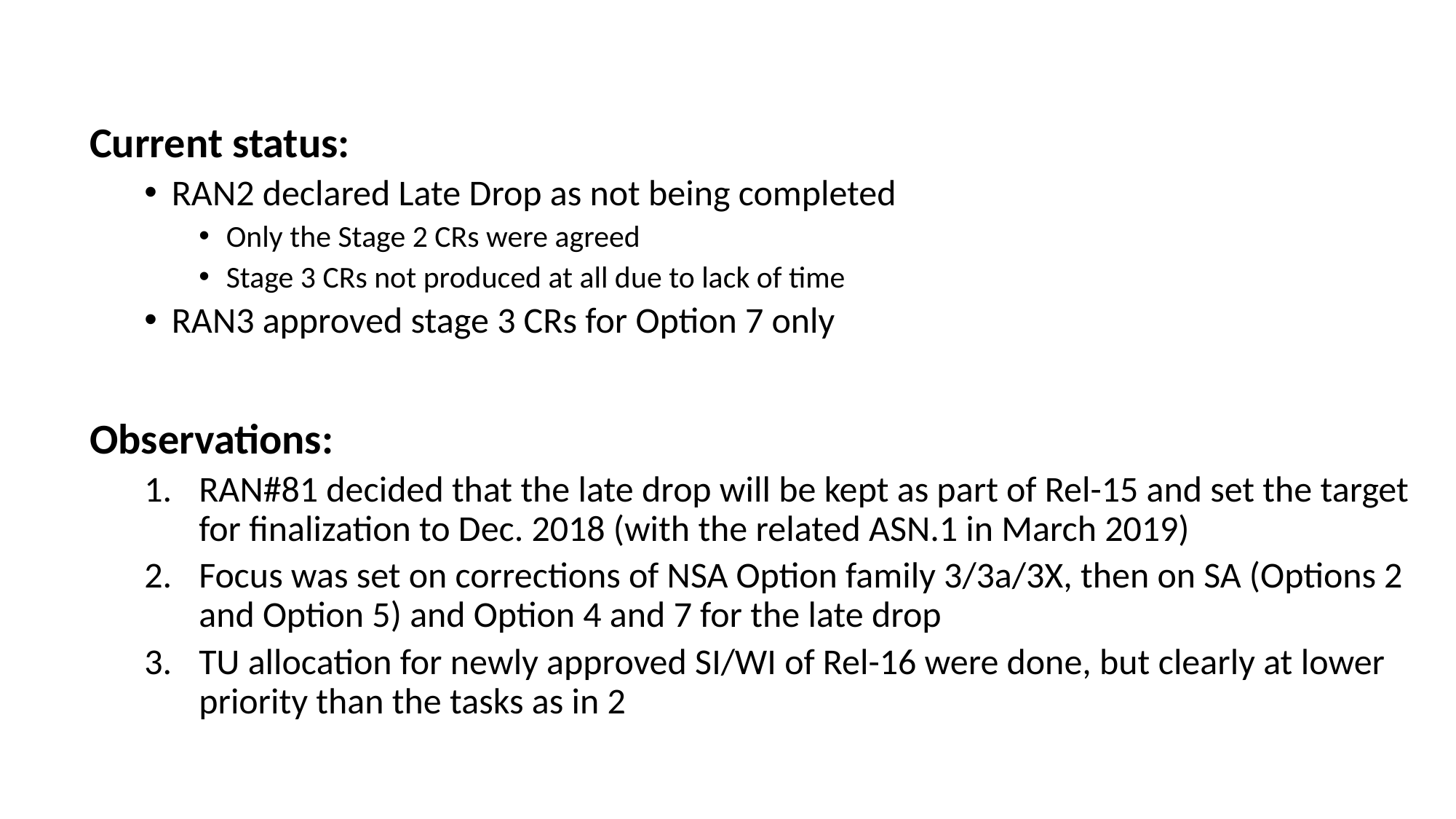

Current status:
RAN2 declared Late Drop as not being completed
Only the Stage 2 CRs were agreed
Stage 3 CRs not produced at all due to lack of time
RAN3 approved stage 3 CRs for Option 7 only

Observations:
RAN#81 decided that the late drop will be kept as part of Rel-15 and set the target for finalization to Dec. 2018 (with the related ASN.1 in March 2019)
Focus was set on corrections of NSA Option family 3/3a/3X, then on SA (Options 2 and Option 5) and Option 4 and 7 for the late drop
TU allocation for newly approved SI/WI of Rel-16 were done, but clearly at lower priority than the tasks as in 2